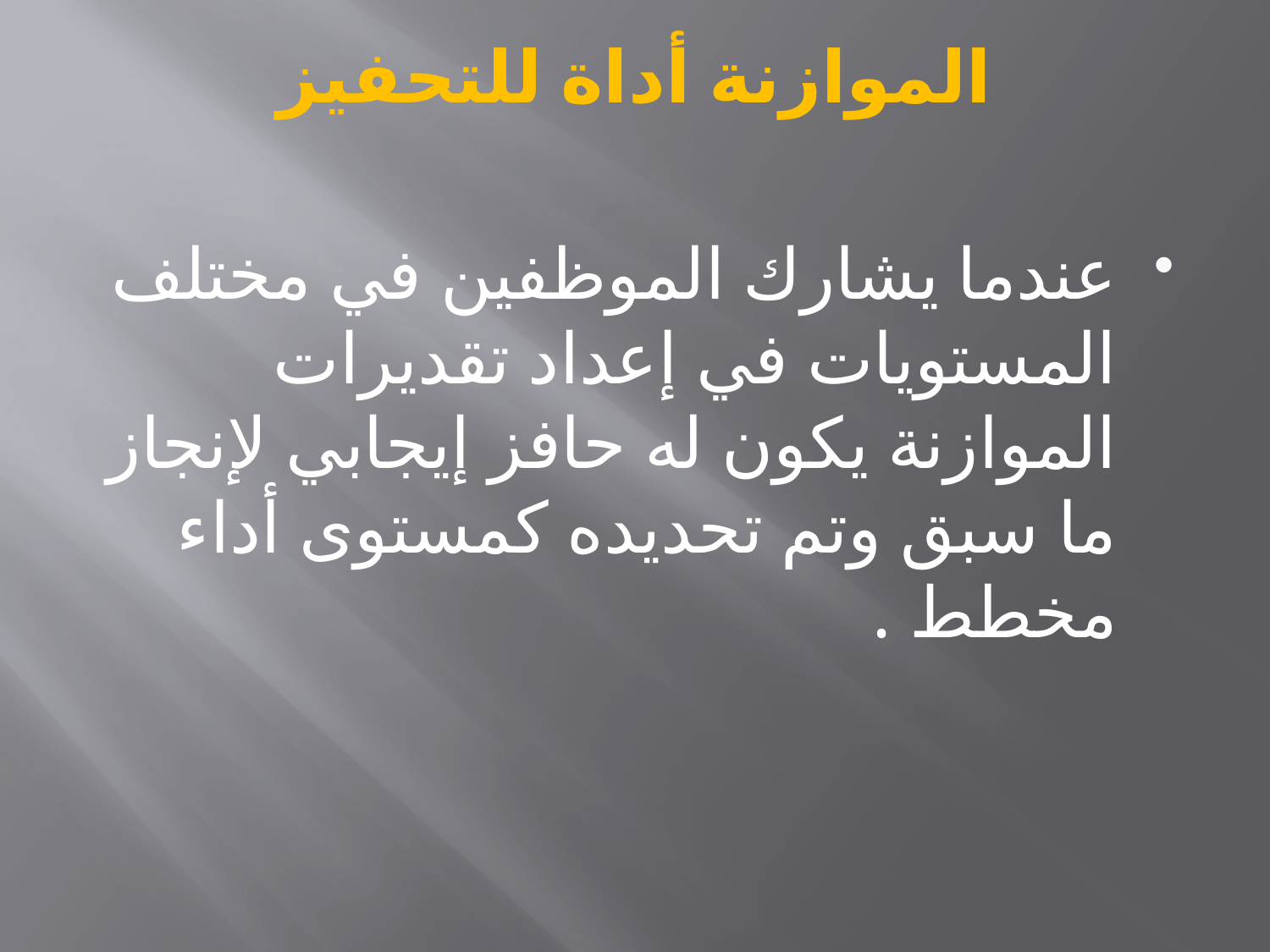

# الموازنة أداة للتحفيز
عندما يشارك الموظفين في مختلف المستويات في إعداد تقديرات الموازنة يكون له حافز إيجابي لإنجاز ما سبق وتم تحديده كمستوى أداء مخطط .